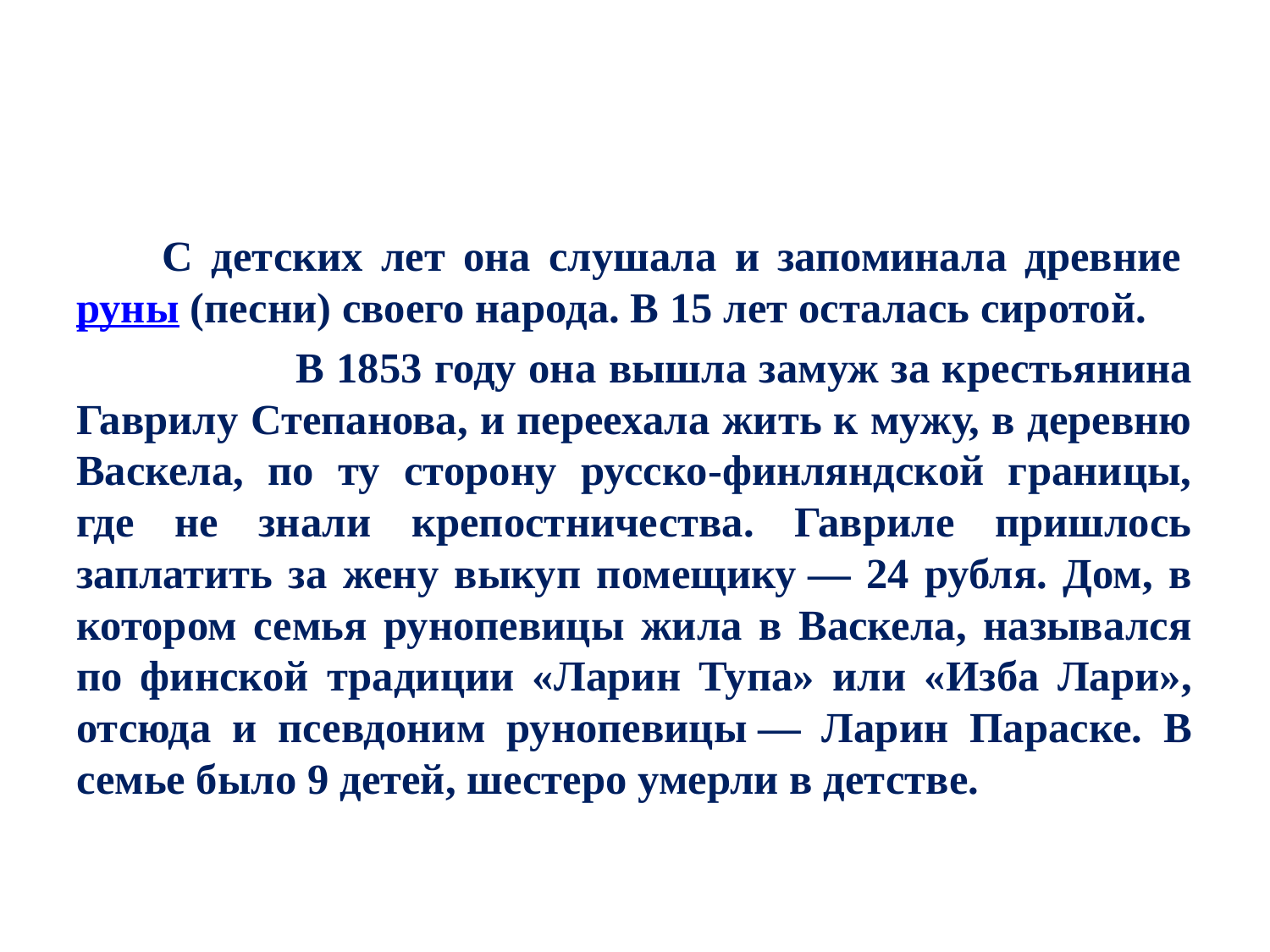

#
С детских лет она слушала и запоминала древние руны (песни) своего народа. В 15 лет осталась сиротой.
           В 1853 году она вышла замуж за крестьянина Гаврилу Степанова, и переехала жить к мужу, в деревню Васкела, по ту сторону русско-финляндской границы, где не знали крепостничества. Гавриле пришлось заплатить за жену выкуп помещику — 24 рубля. Дом, в котором семья рунопевицы жила в Васкела, назывался по финской традиции «Ларин Тупа» или «Изба Лари», отсюда и псевдоним рунопевицы — Ларин Параске. В семье было 9 детей, шестеро умерли в детстве.